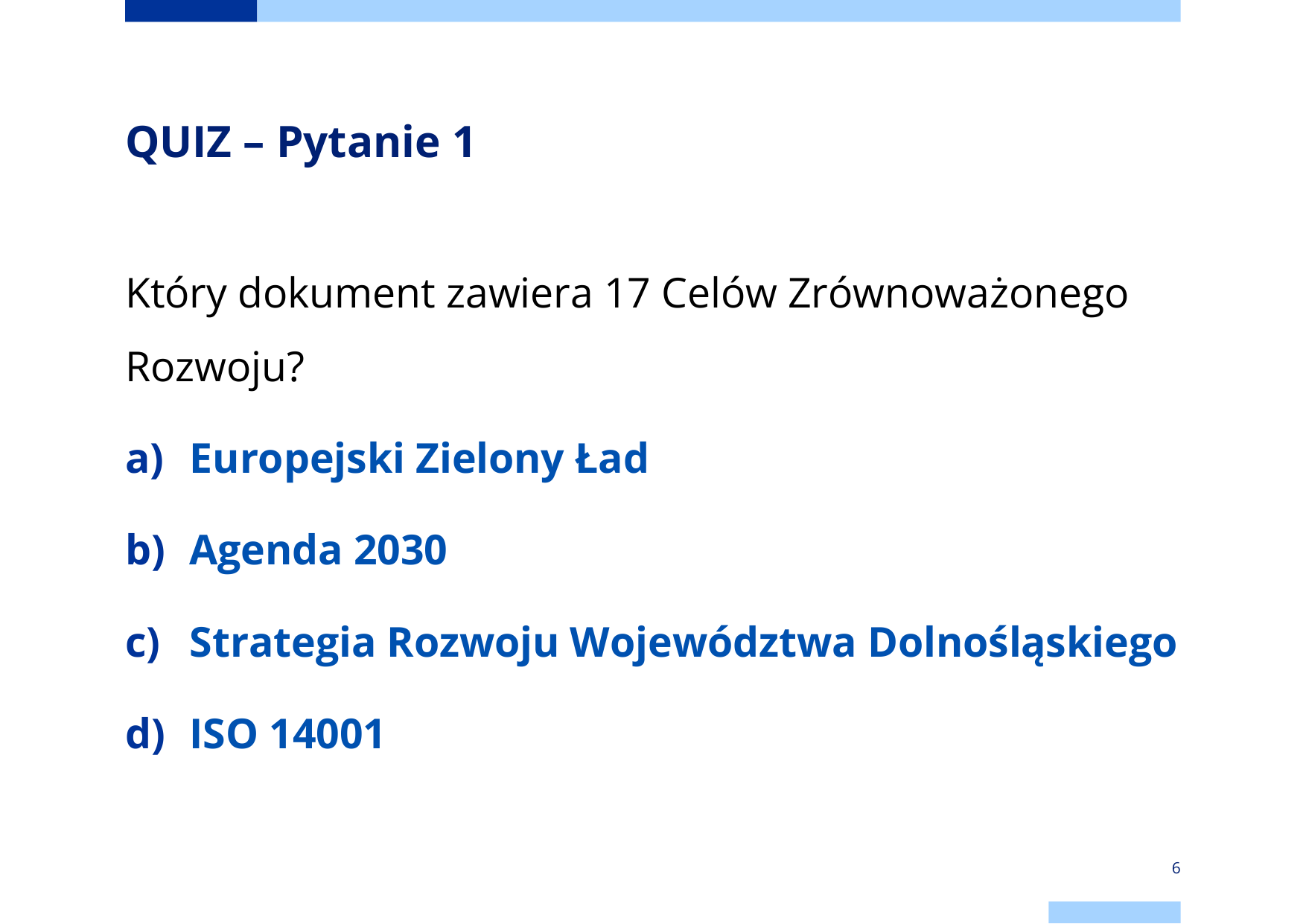

# QUIZ – Pytanie 1
Który dokument zawiera 17 Celów Zrównoważonego Rozwoju?
Europejski Zielony Ład
Agenda 2030
Strategia Rozwoju Województwa Dolnośląskiego
ISO 14001
6